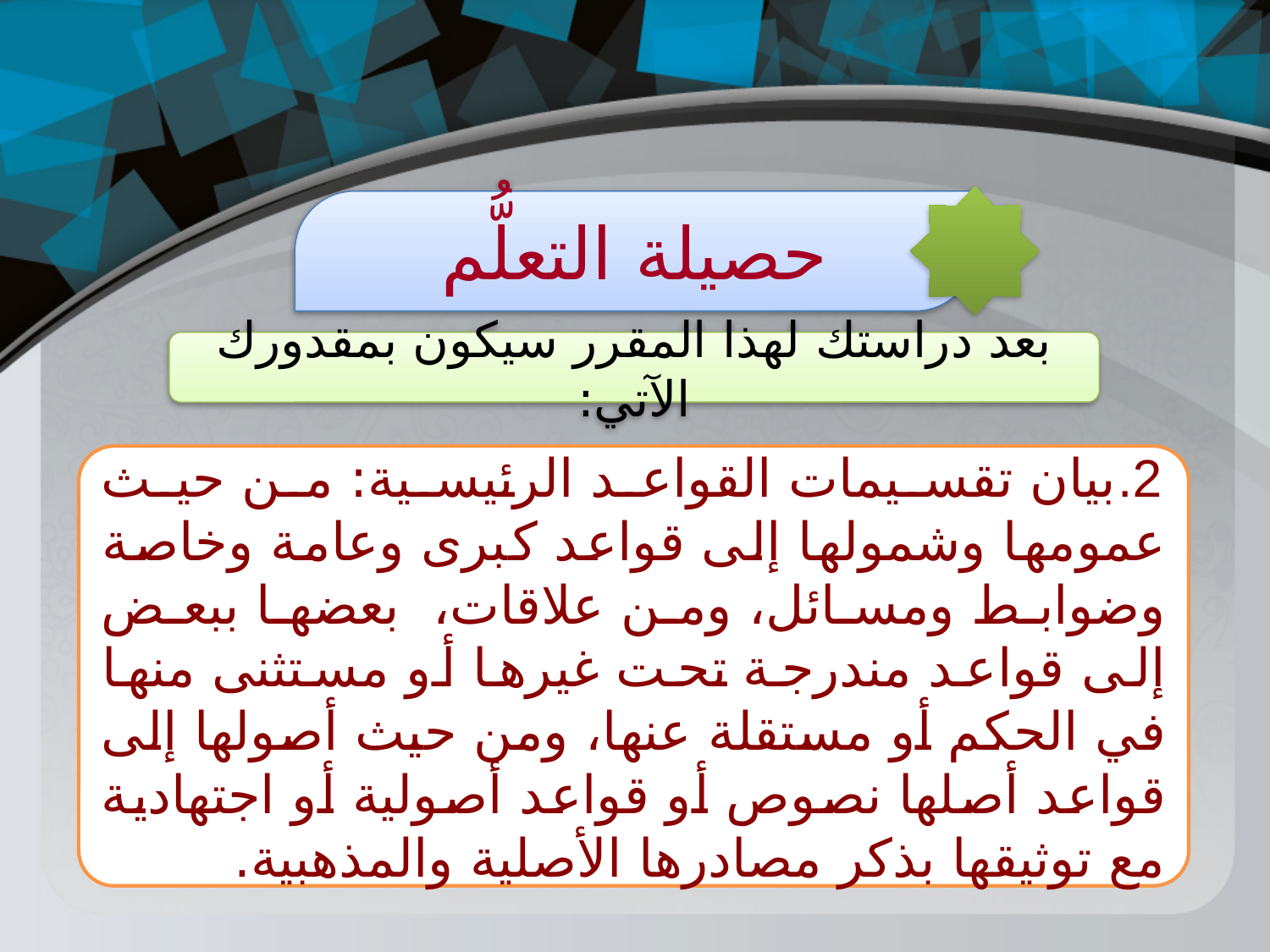

حصيلة التعلُّم
بعد دراستك لهذا المقرر سيكون بمقدورك الآتي:
بيان تقسيمات القواعد الرئيسية: من حيث عمومها وشمولها إلى قواعد كبرى وعامة وخاصة وضوابط ومسائل، ومن علاقات،  بعضها ببعض إلى قواعد مندرجة تحت غيرها أو مستثنى منها في الحكم أو مستقلة عنها، ومن حيث أصولها إلى قواعد أصلها نصوص أو قواعد أصولية أو اجتهادية مع توثيقها بذكر مصادرها الأصلية والمذهبية.